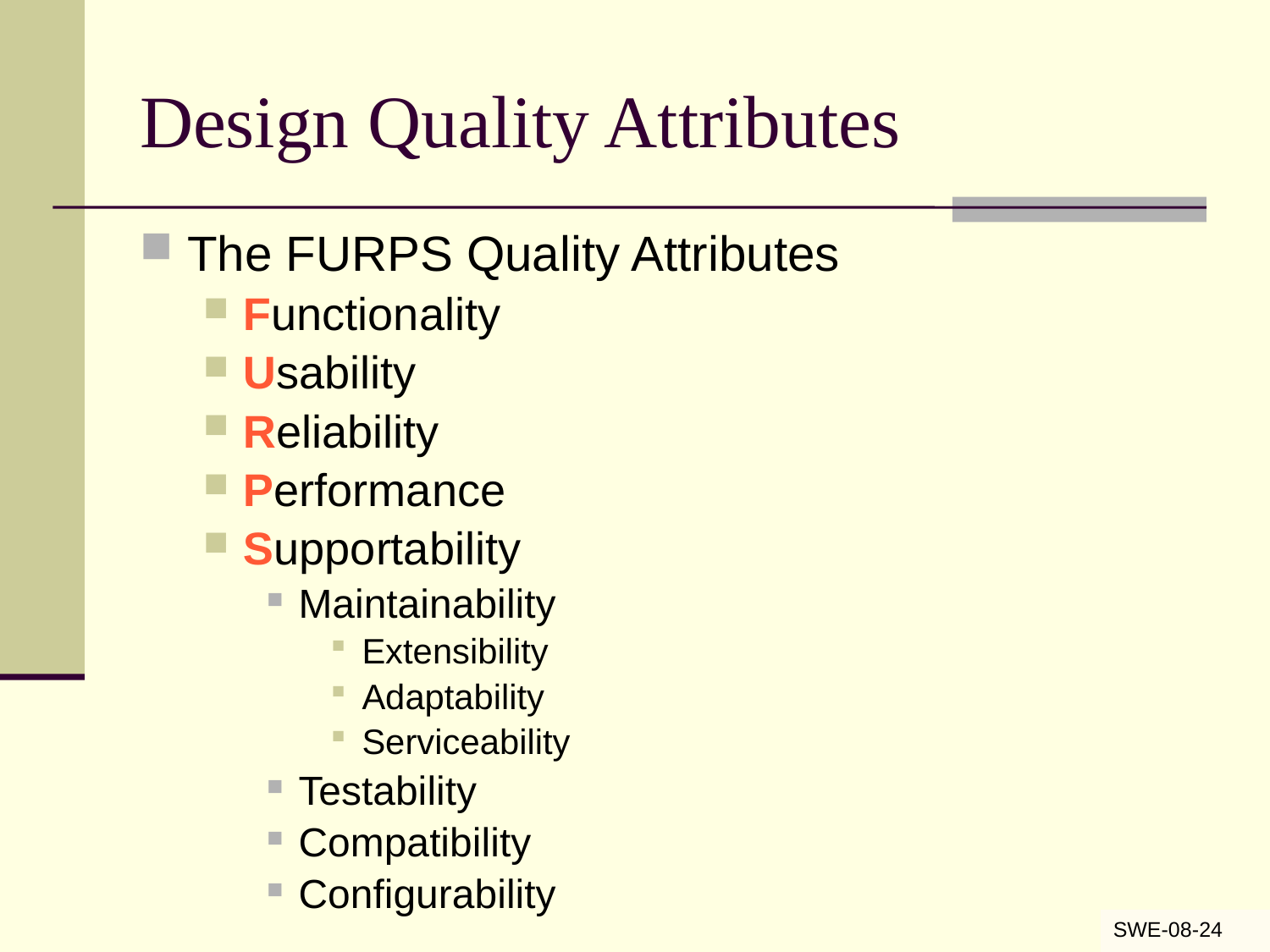

# Design Quality Attributes
The FURPS Quality Attributes
Functionality
Usability
Reliability
Performance
Supportability
Maintainability
Extensibility
Adaptability
Serviceability
Testability
Compatibility
Configurability